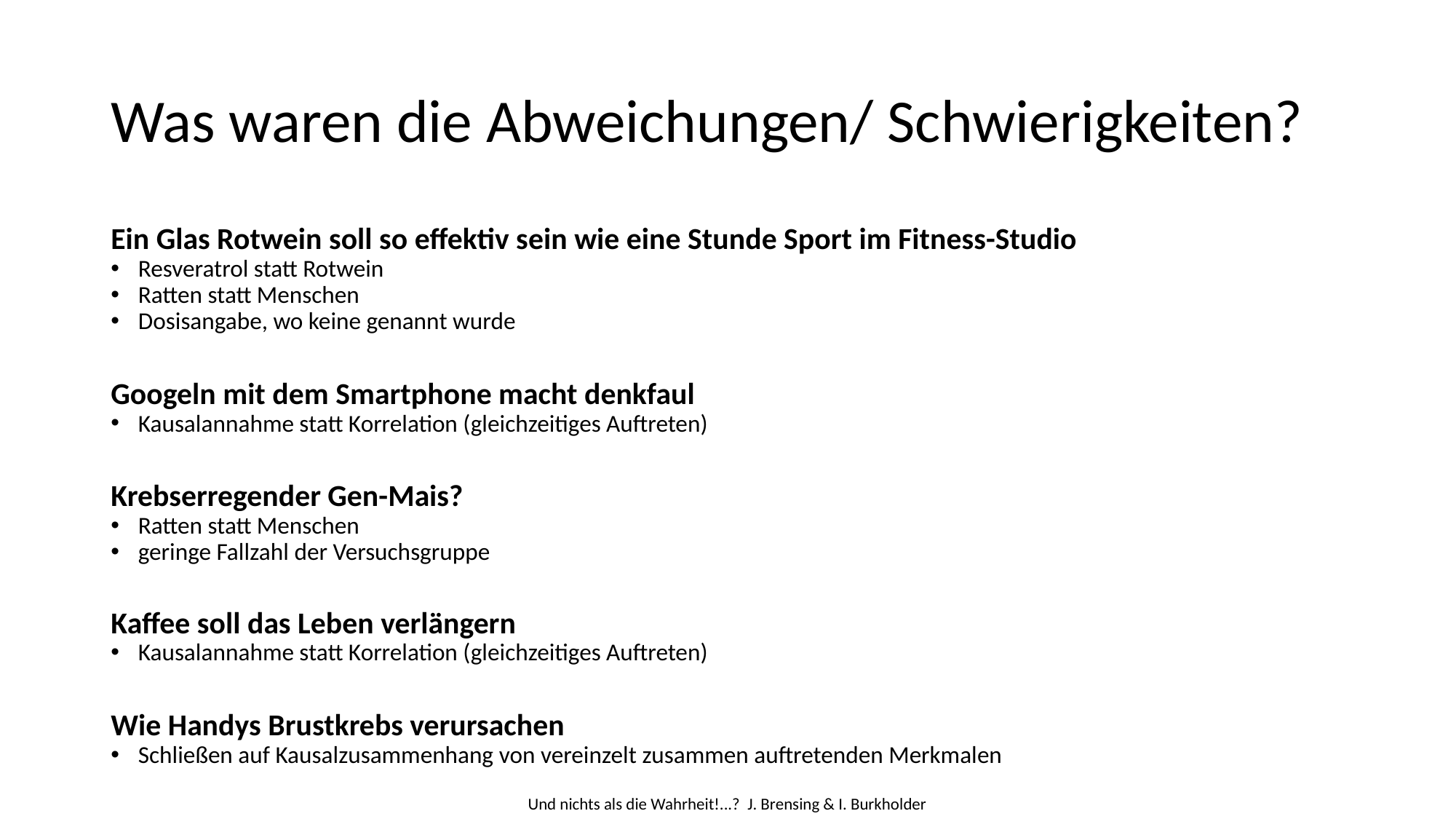

# Was waren die Abweichungen/ Schwierigkeiten?
Ein Glas Rotwein soll so effektiv sein wie eine Stunde Sport im Fitness-Studio
Resveratrol statt Rotwein
Ratten statt Menschen
Dosisangabe, wo keine genannt wurde

Googeln mit dem Smartphone macht denkfaul
Kausalannahme statt Korrelation (gleichzeitiges Auftreten)

Krebserregender Gen-Mais?
Ratten statt Menschen
geringe Fallzahl der Versuchsgruppe

Kaffee soll das Leben verlängern
Kausalannahme statt Korrelation (gleichzeitiges Auftreten)

Wie Handys Brustkrebs verursachen
Schließen auf Kausalzusammenhang von vereinzelt zusammen auftretenden Merkmalen
Und nichts als die Wahrheit!...?  J. Brensing & I. Burkholder